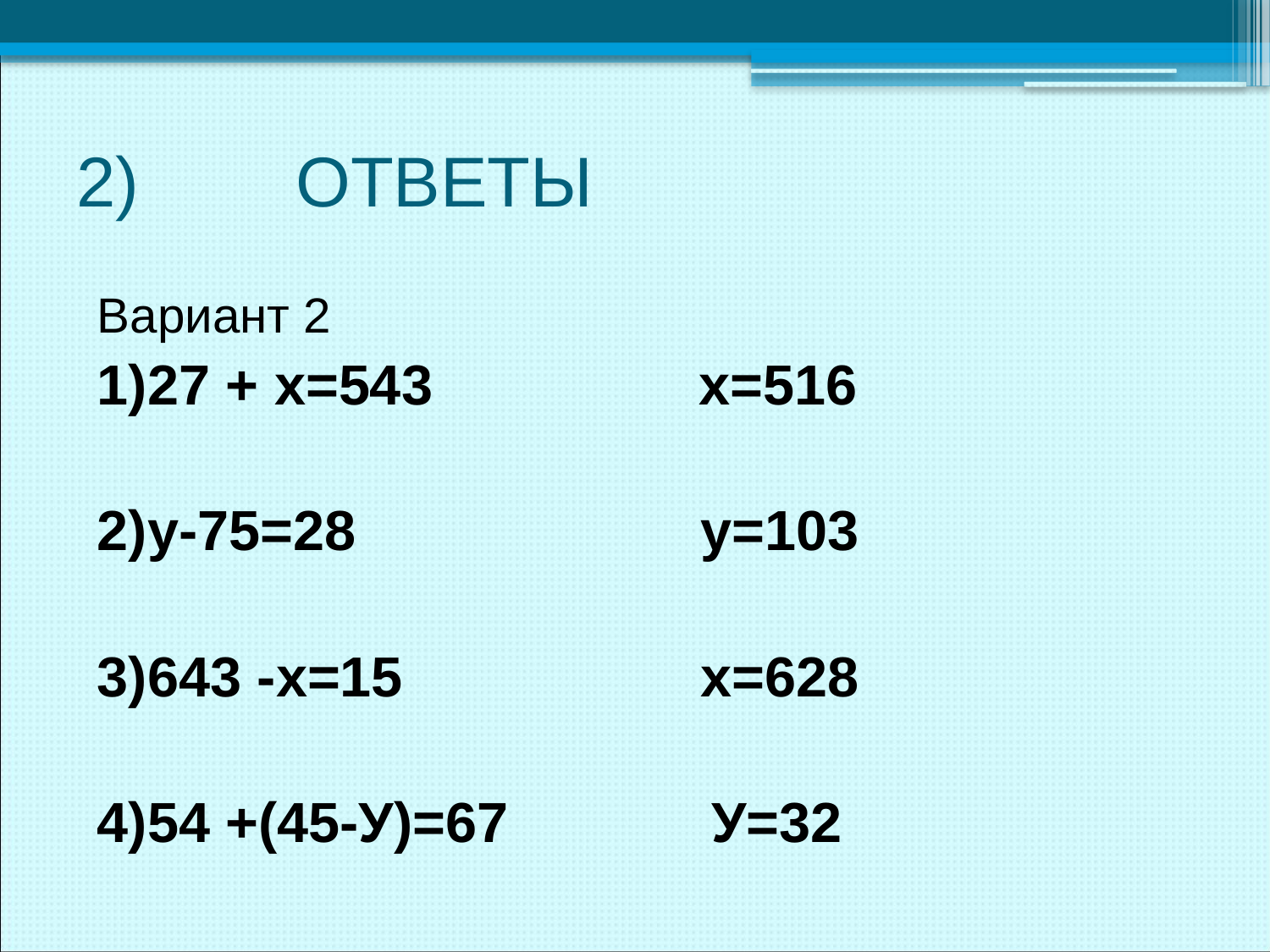

# 2)        ОТВЕТЫ
Вариант 2
1)27 + x=543                 x=516

2)y-75=28                      y=103

3)643 -x=15                   x=628

4)54 +(45-У)=67             У=32